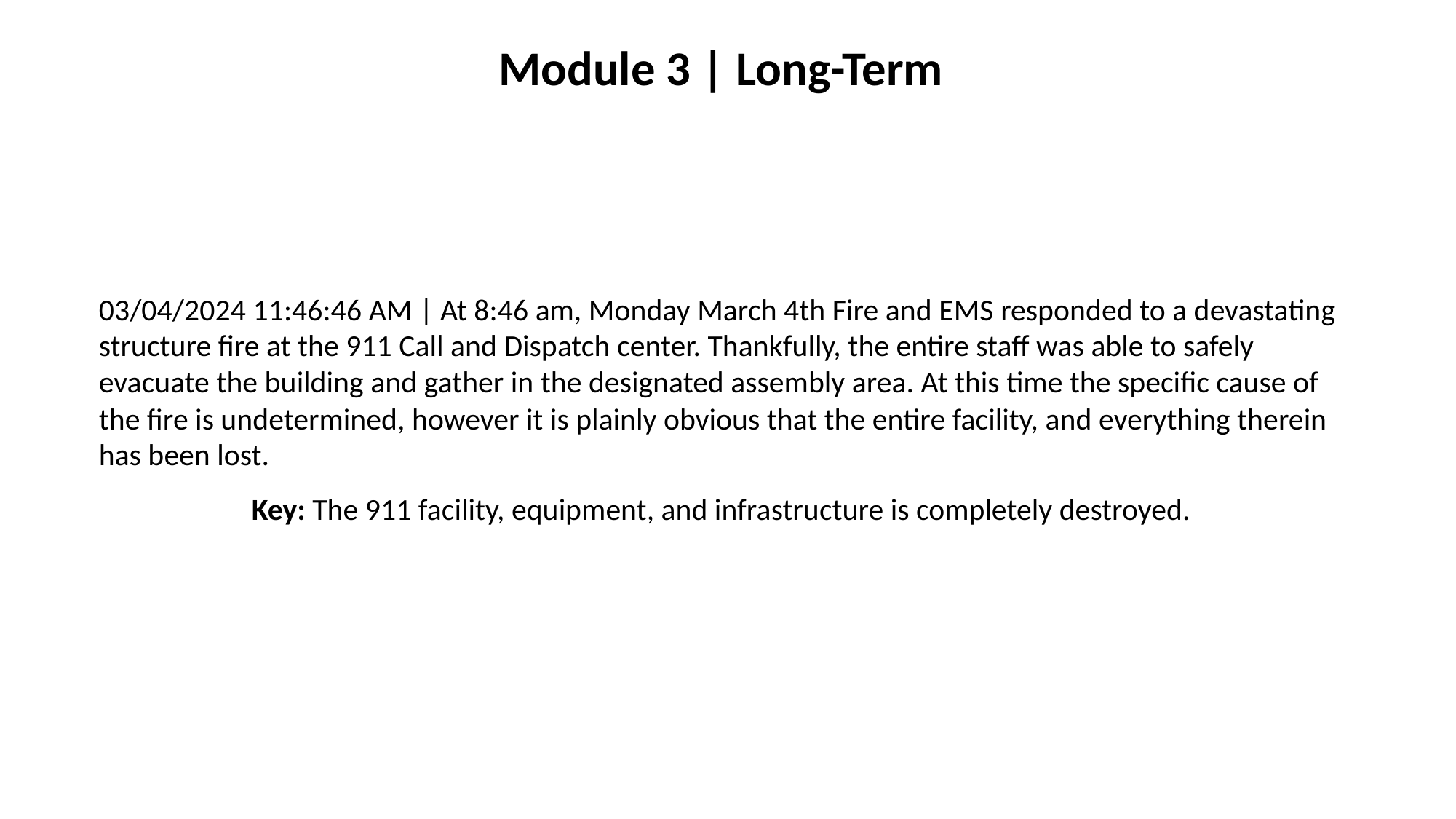

# Module 3 | Long-Term
03/04/2024 11:46:46 AM | At 8:46 am, Monday March 4th Fire and EMS responded to a devastating structure fire at the 911 Call and Dispatch center. Thankfully, the entire staff was able to safely evacuate the building and gather in the designated assembly area. At this time the specific cause of the fire is undetermined, however it is plainly obvious that the entire facility, and everything therein has been lost.
Key: The 911 facility, equipment, and infrastructure is completely destroyed.